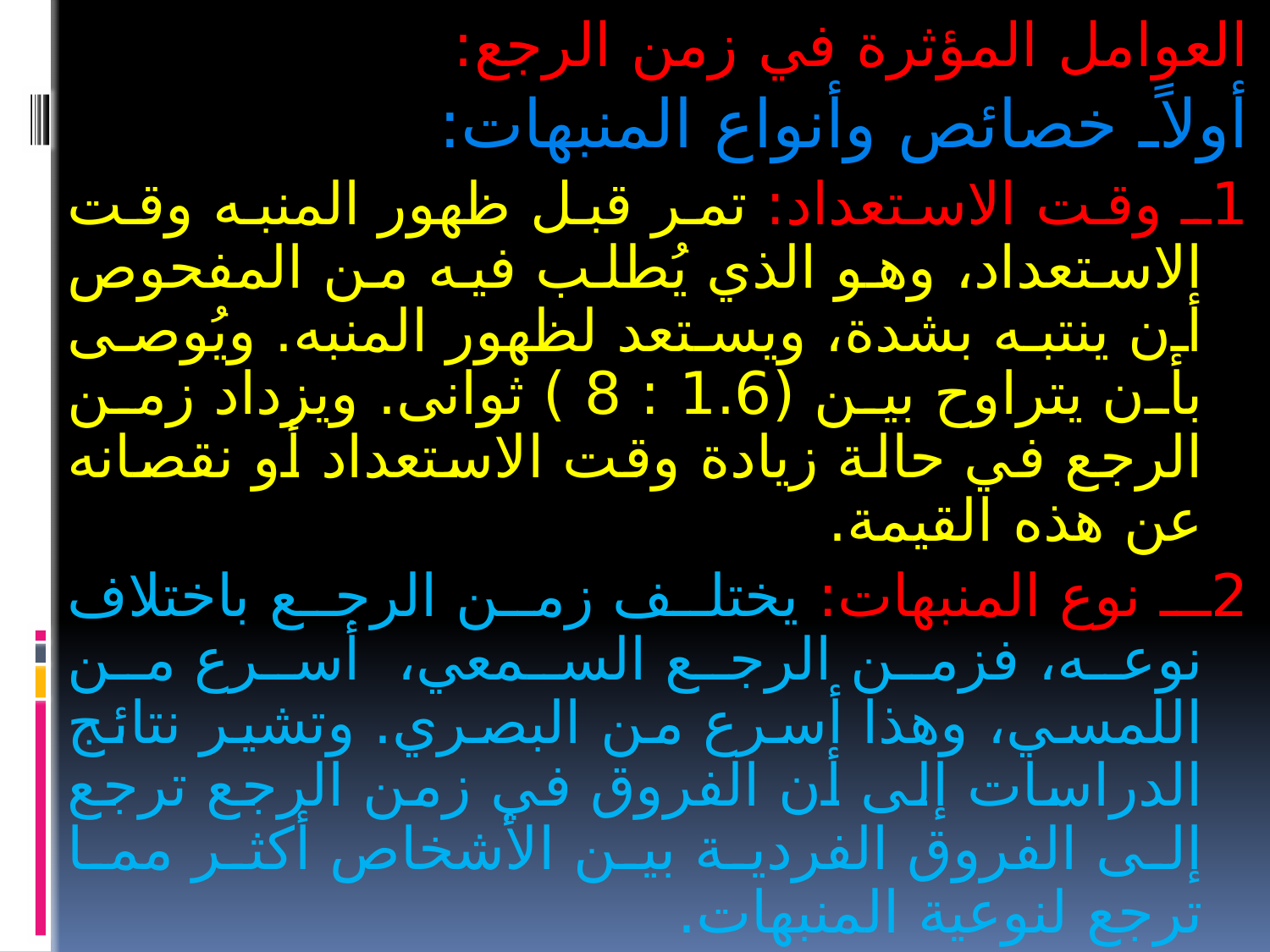

العوامل المؤثرة في زمن الرجع:
أولاًـ خصائص وأنواع المنبهات:
1ـ وقت الاستعداد: تمر قبل ظهور المنبه وقت الاستعداد، وهو الذي يُطلب فيه من المفحوص أن ينتبه بشدة، ويستعد لظهور المنبه. ويُوصى بأن يتراوح بين (1.6 : 8 ) ثوانى. ويزداد زمن الرجع في حالة زيادة وقت الاستعداد أو نقصانه عن هذه القيمة.
2ـ نوع المنبهات: يختلف زمن الرجع باختلاف نوعه، فزمن الرجع السمعي،  أسرع من اللمسي، وهذا أسرع من البصري. وتشير نتائج الدراسات إلى أن الفروق في زمن الرجع ترجع إلى الفروق الفردية بين الأشخاص أكثر مما ترجع لنوعية المنبهات.